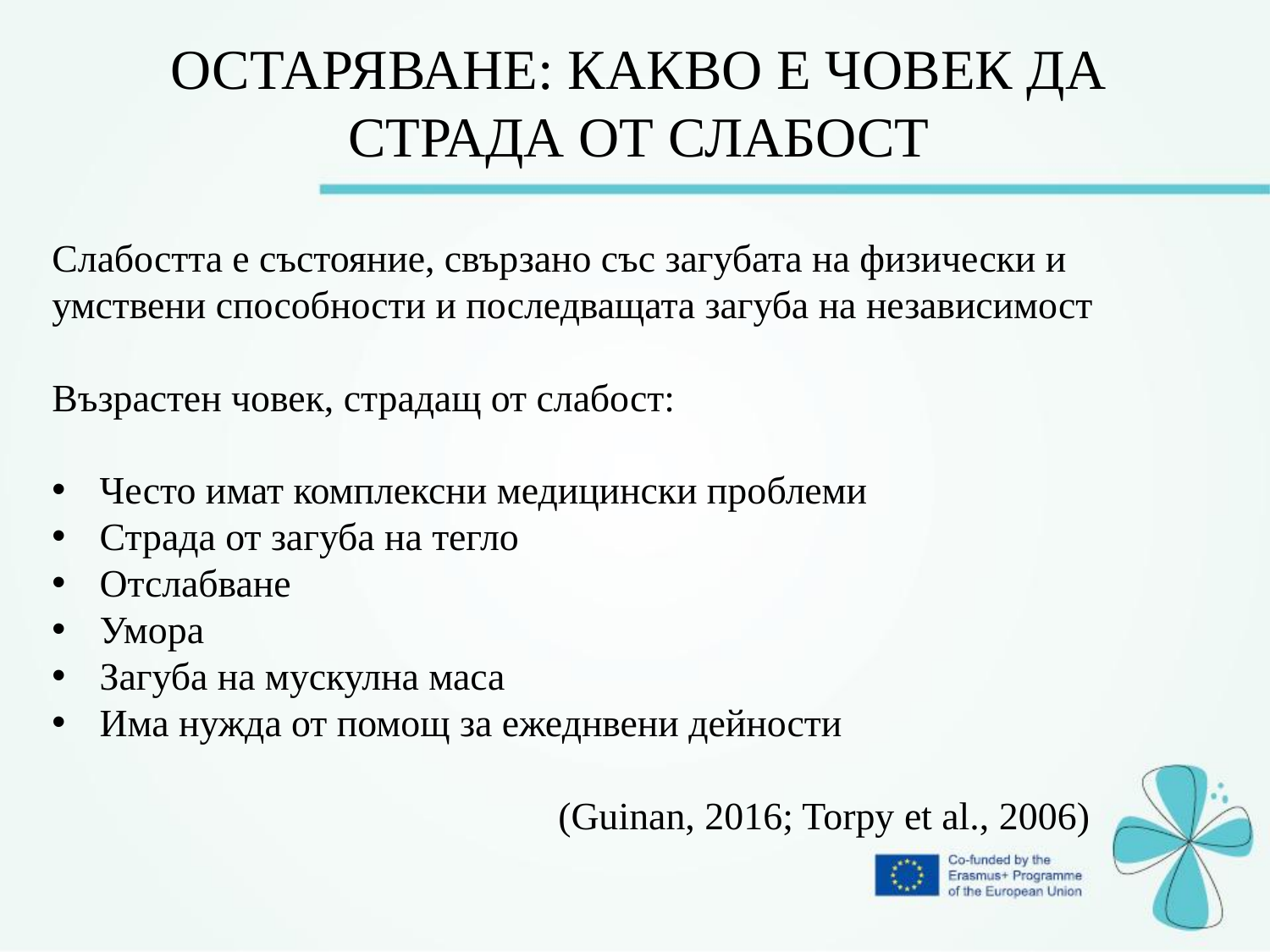

ОСТАРЯВАНЕ: КАКВО Е ЧОВЕК ДА СТРАДА ОТ СЛАБОСТ
Слабостта е състояние, свързано със загубата на физически и умствени способности и последващата загуба на независимост

Възрастен човек, страдащ от слабост:

Често имат комплексни медицински проблеми
Страда от загуба на тегло
Отслабване
Умора
Загуба на мускулна маса
Има нужда от помощ за ежеднвени дейности
                                                    (Guinan, 2016; Torpy et al., 2006)